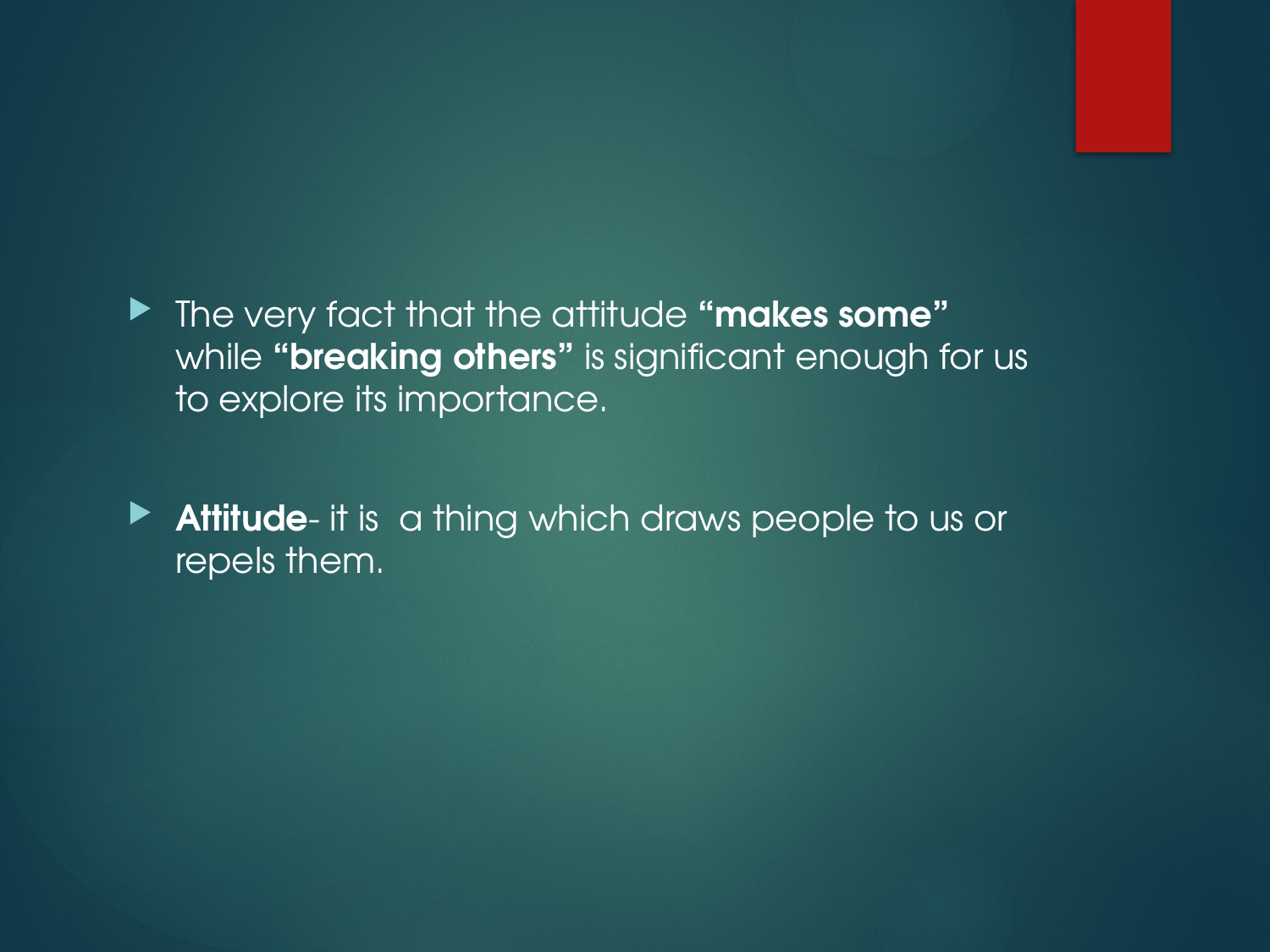

#
The very fact that the attitude “makes some” while “breaking others” is significant enough for us to explore its importance.

Attitude- it is  a thing which draws people to us or repels them.